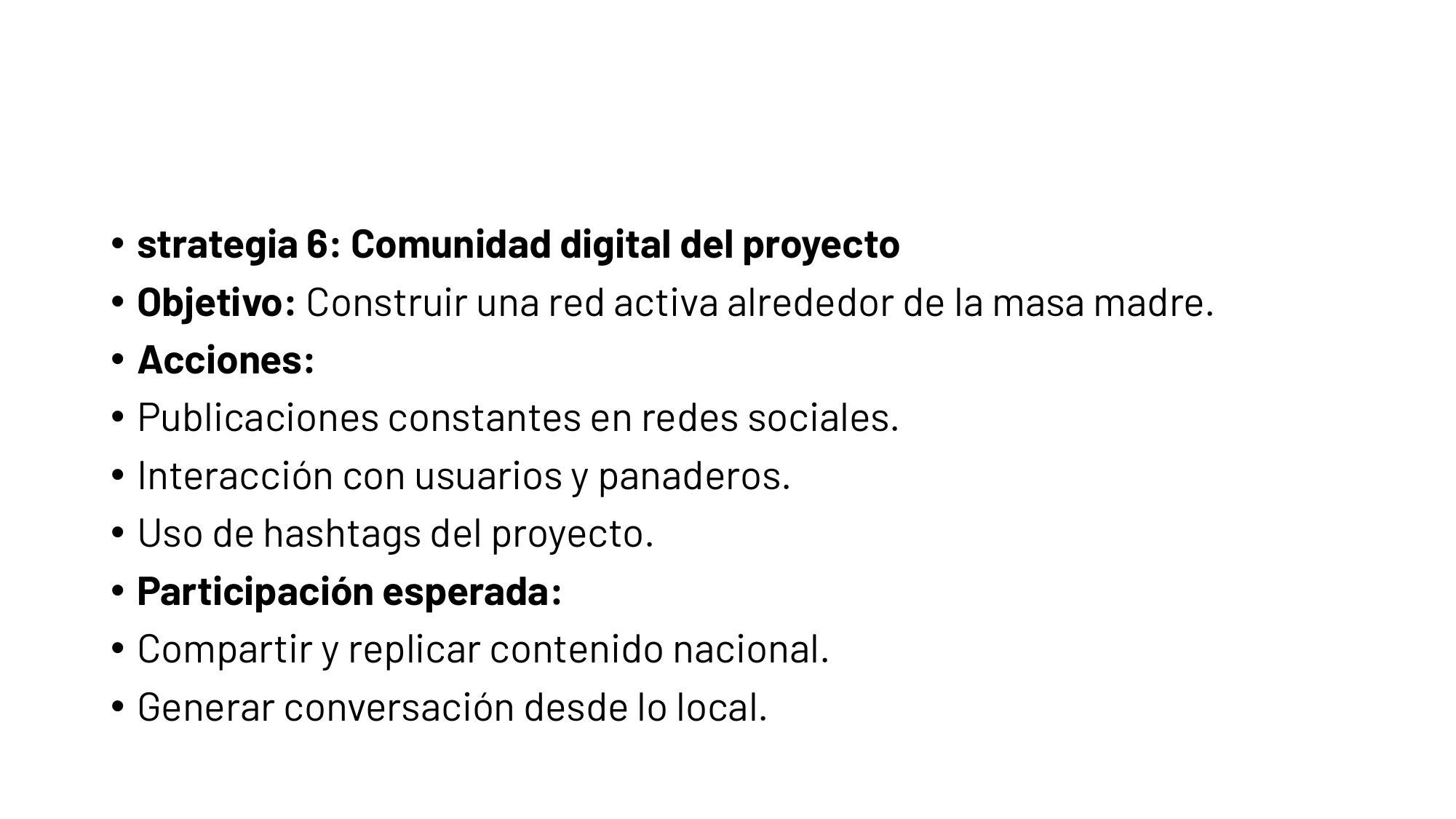

#
strategia 6: Comunidad digital del proyecto
Objetivo: Construir una red activa alrededor de la masa madre.
Acciones:
Publicaciones constantes en redes sociales.
Interacción con usuarios y panaderos.
Uso de hashtags del proyecto.
Participación esperada:
Compartir y replicar contenido nacional.
Generar conversación desde lo local.